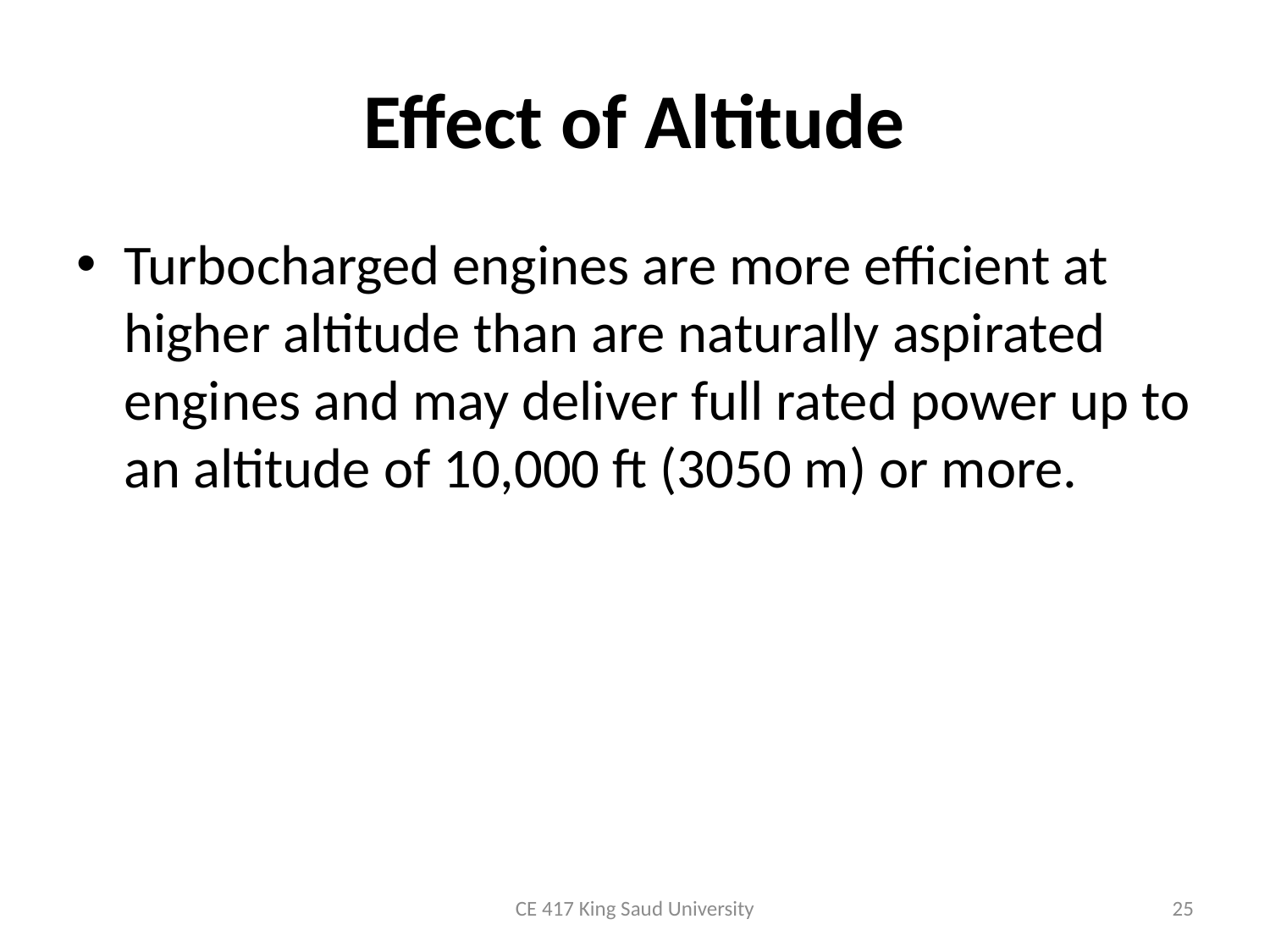

# Effect of Altitude
Turbocharged engines are more efficient at higher altitude than are naturally aspirated engines and may deliver full rated power up to an altitude of 10,000 ft (3050 m) or more.
CE 417 King Saud University
25